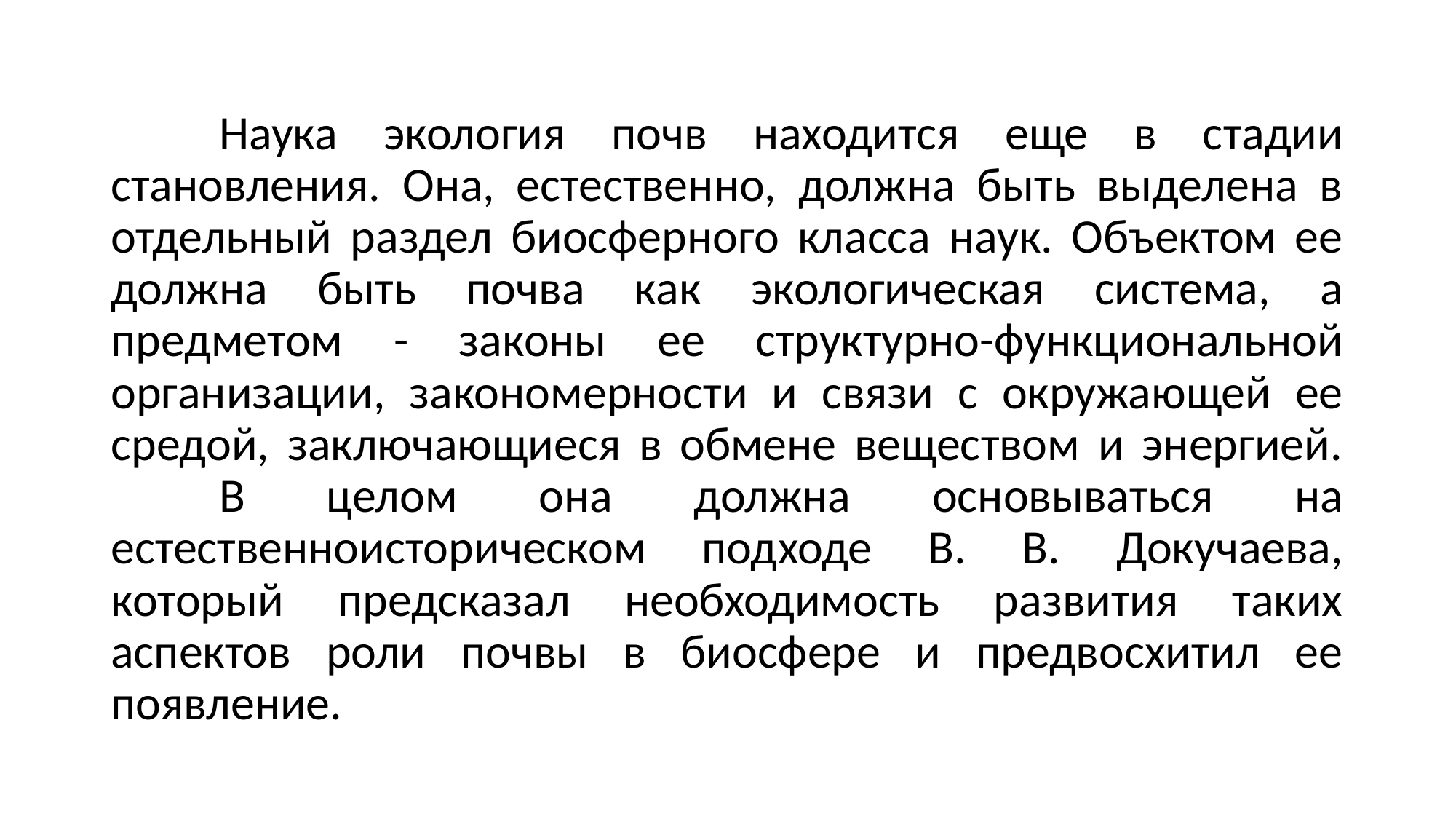

Наука экология почв находится еще в стадии становления. Она, естественно, должна быть выделена в отдельный раздел биосферного класса наук. Объектом ее должна быть почва как экологическая система, а предметом - законы ее структурно-функциональной организации, закономерности и связи с окружающей ее средой, заключающиеся в обмене веществом и энергией. 	В целом она должна основываться на естественноисторическом подходе В. В. Докучаева, который предсказал необходимость развития таких аспектов роли почвы в биосфере и предвосхитил ее появление.